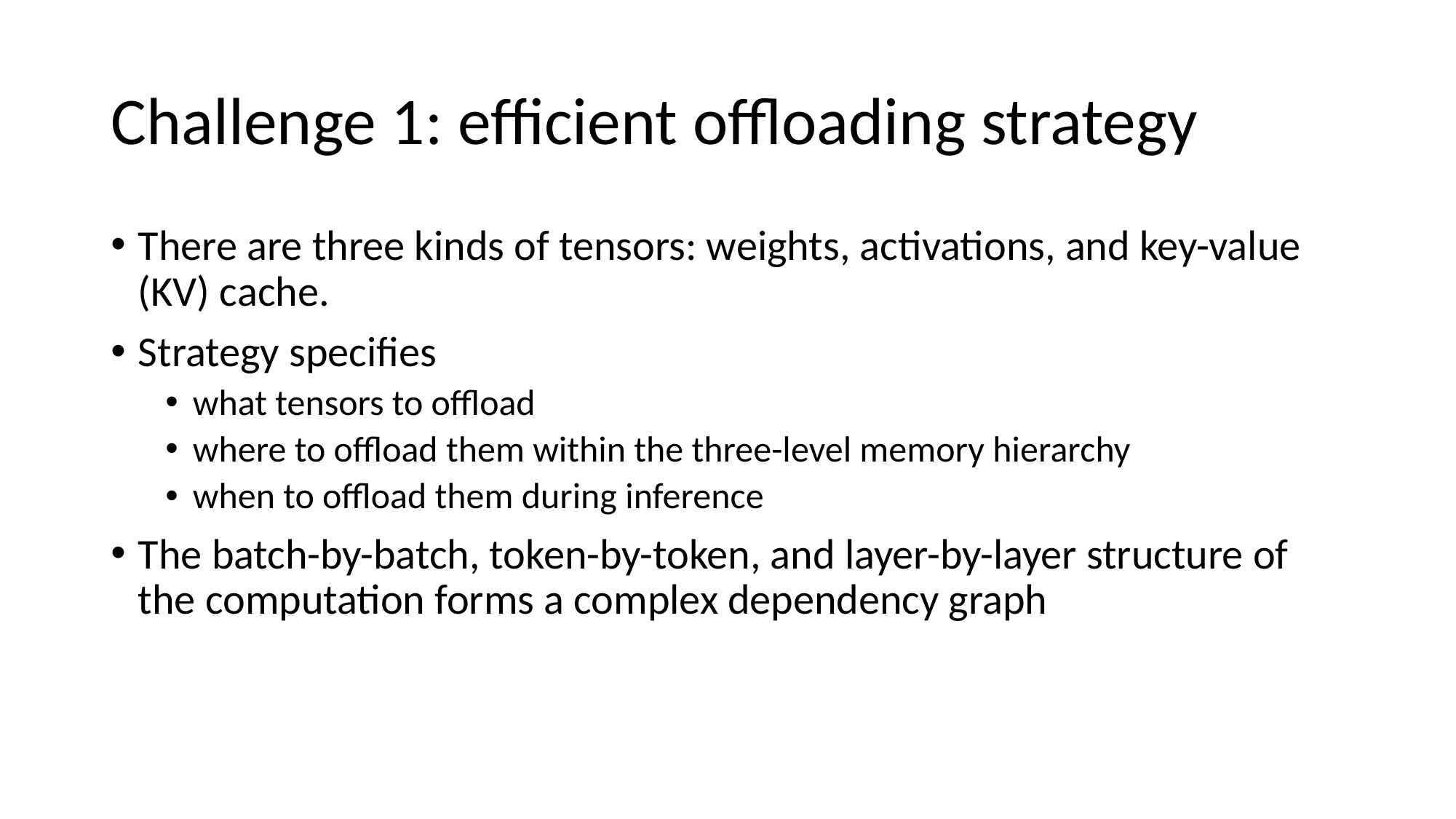

# Challenge 1: efficient offloading strategy
There are three kinds of tensors: weights, activations, and key-value (KV) cache.
Strategy specifies
what tensors to offload
where to offload them within the three-level memory hierarchy
when to offload them during inference
The batch-by-batch, token-by-token, and layer-by-layer structure of the computation forms a complex dependency graph